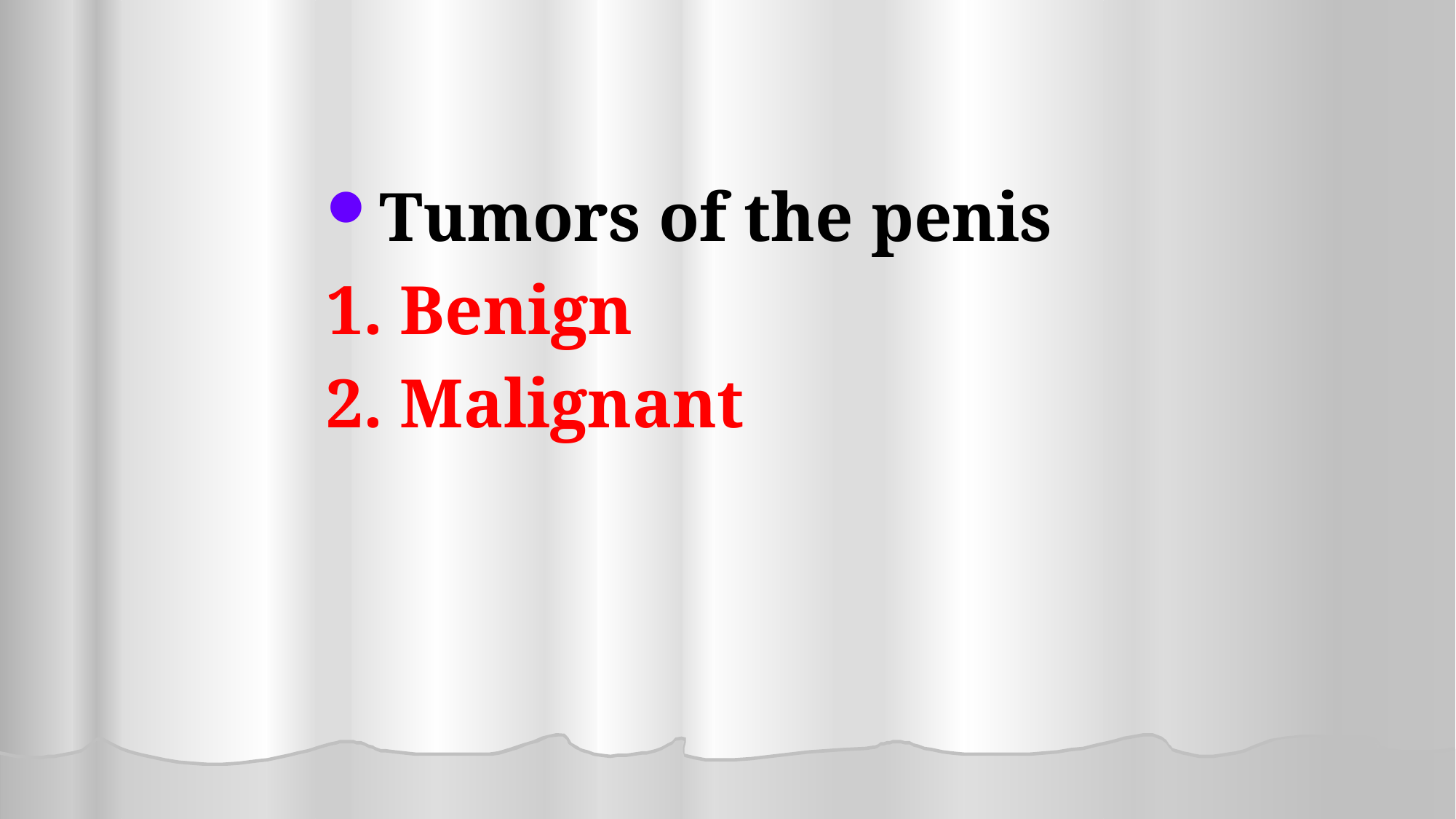

Tumors of the penis
1. Benign
2. Malignant